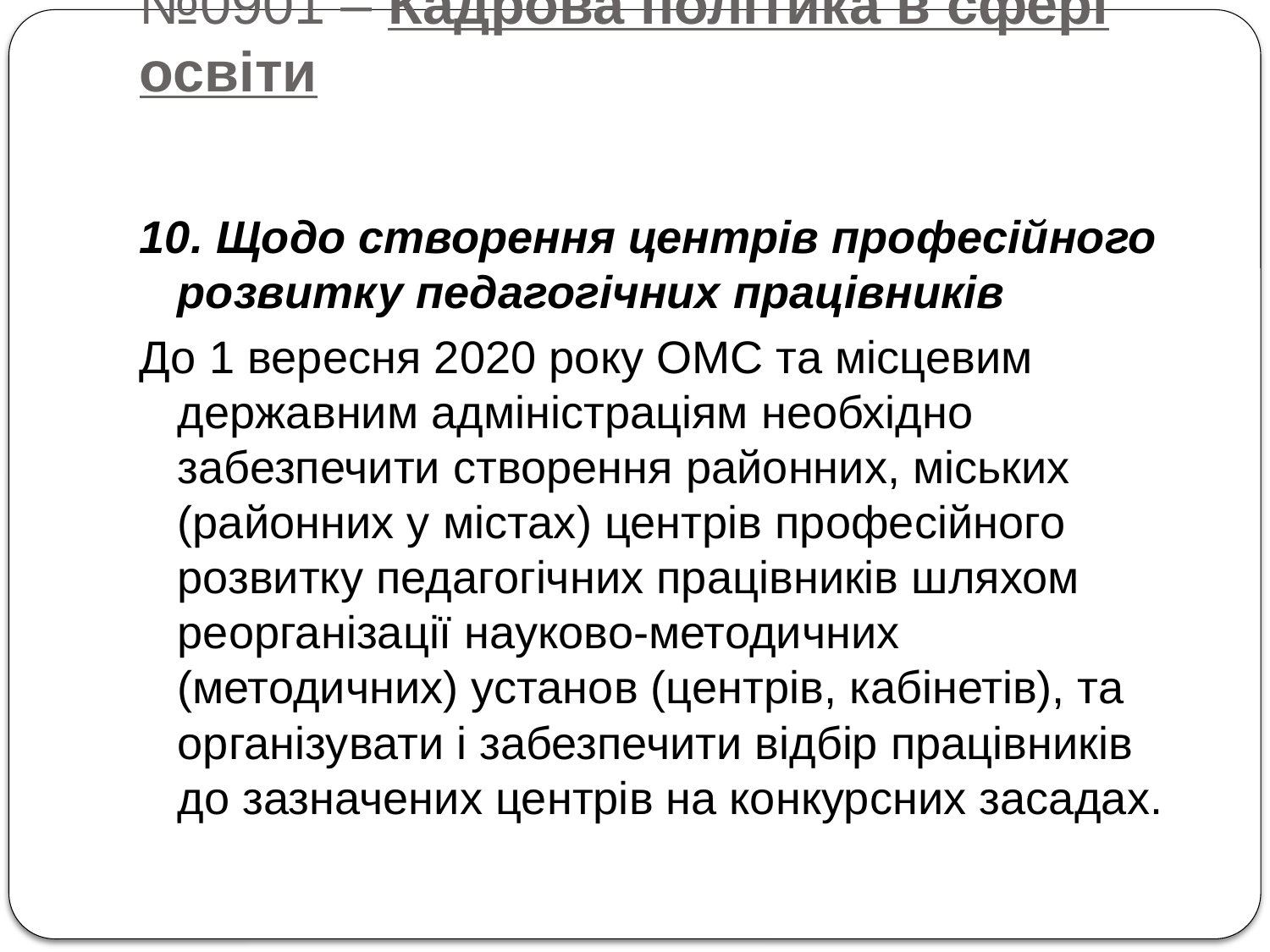

# №0901 – Кадрова політика в сфері освіти
10. Щодо створення центрів професійного розвитку педагогічних працівників
До 1 вересня 2020 року ОМС та місцевим державним адміністраціям необхідно забезпечити створення районних, міських (районних у містах) центрів професійного розвитку педагогічних працівників шляхом реорганізації науково-методичних (методичних) установ (центрів, кабінетів), та організувати і забезпечити відбір працівників до зазначених центрів на конкурсних засадах.